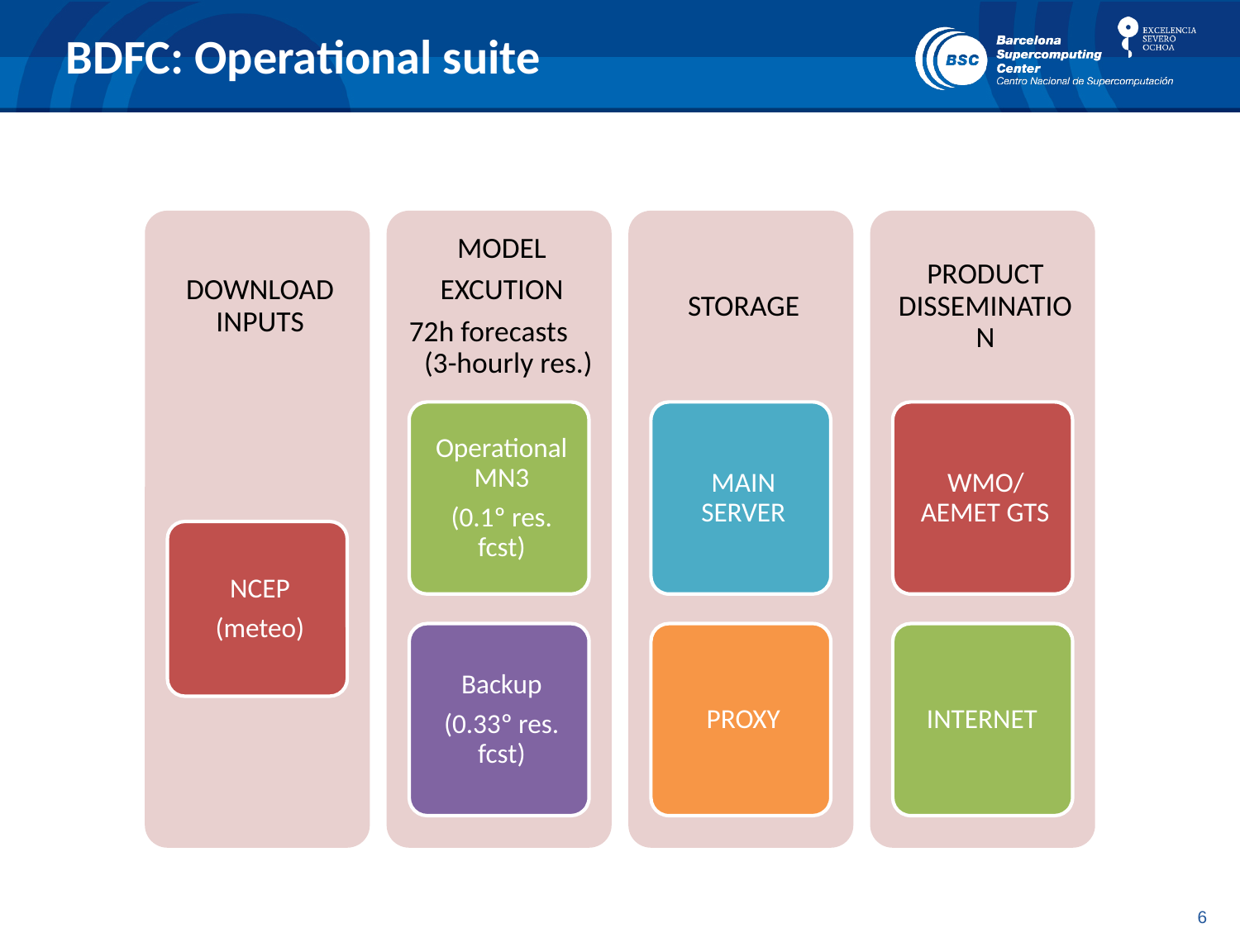

# BDFC: Operational suite
DOWNLOAD INPUTS
NCEP
(meteo)
MODEL
EXCUTION
72h forecasts       (3-hourly res.)
Operational MN3
(0.1º res. fcst)
Backup
(0.33º res. fcst)
STORAGE
MAIN SERVER
PROXY
PRODUCT DISSEMINATION
WMO/AEMET GTS
INTERNET